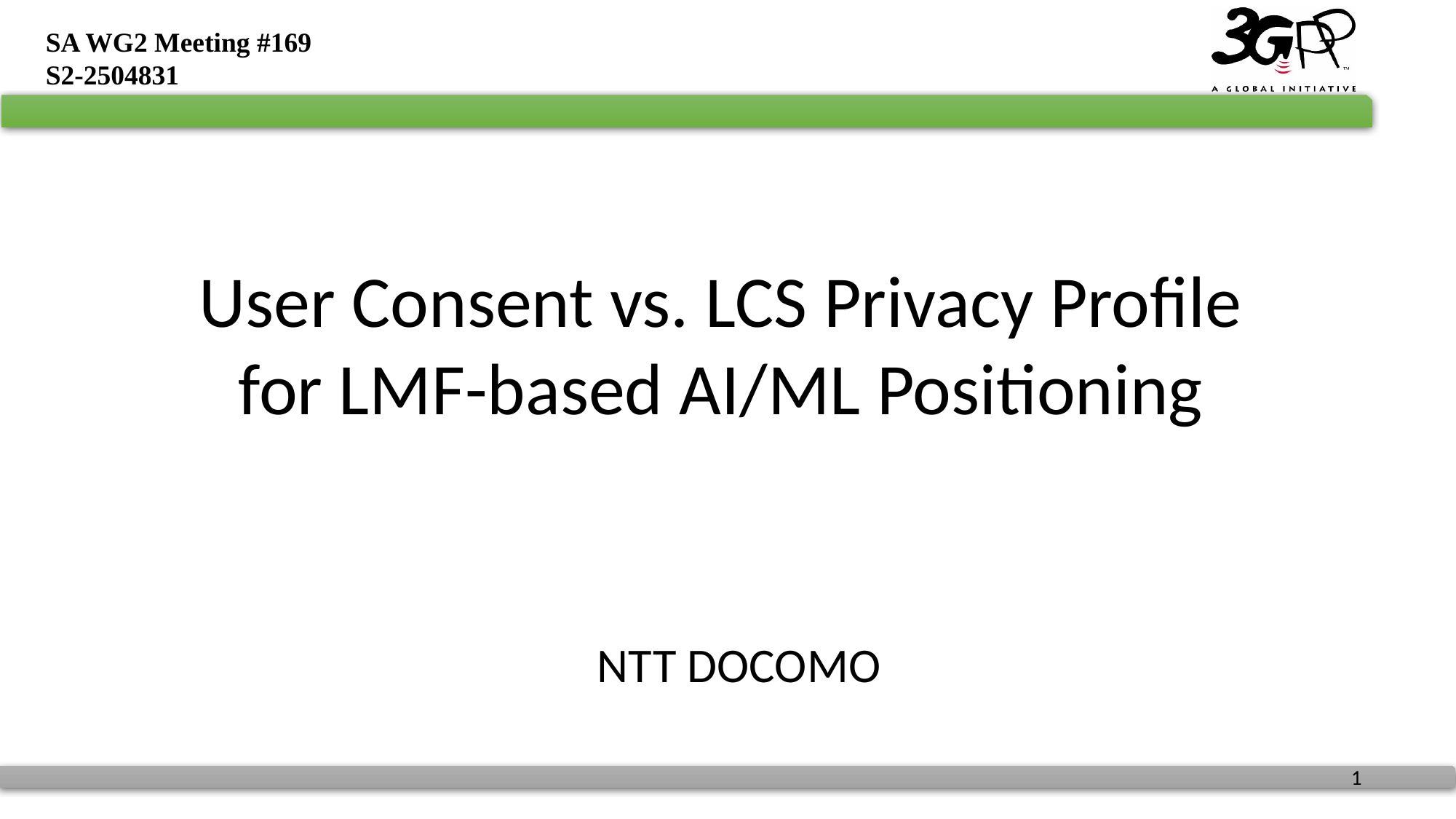

SA WG2 Meeting #169
S2-2504831
# User Consent vs. LCS Privacy Profile for LMF-based AI/ML Positioning
NTT DOCOMO